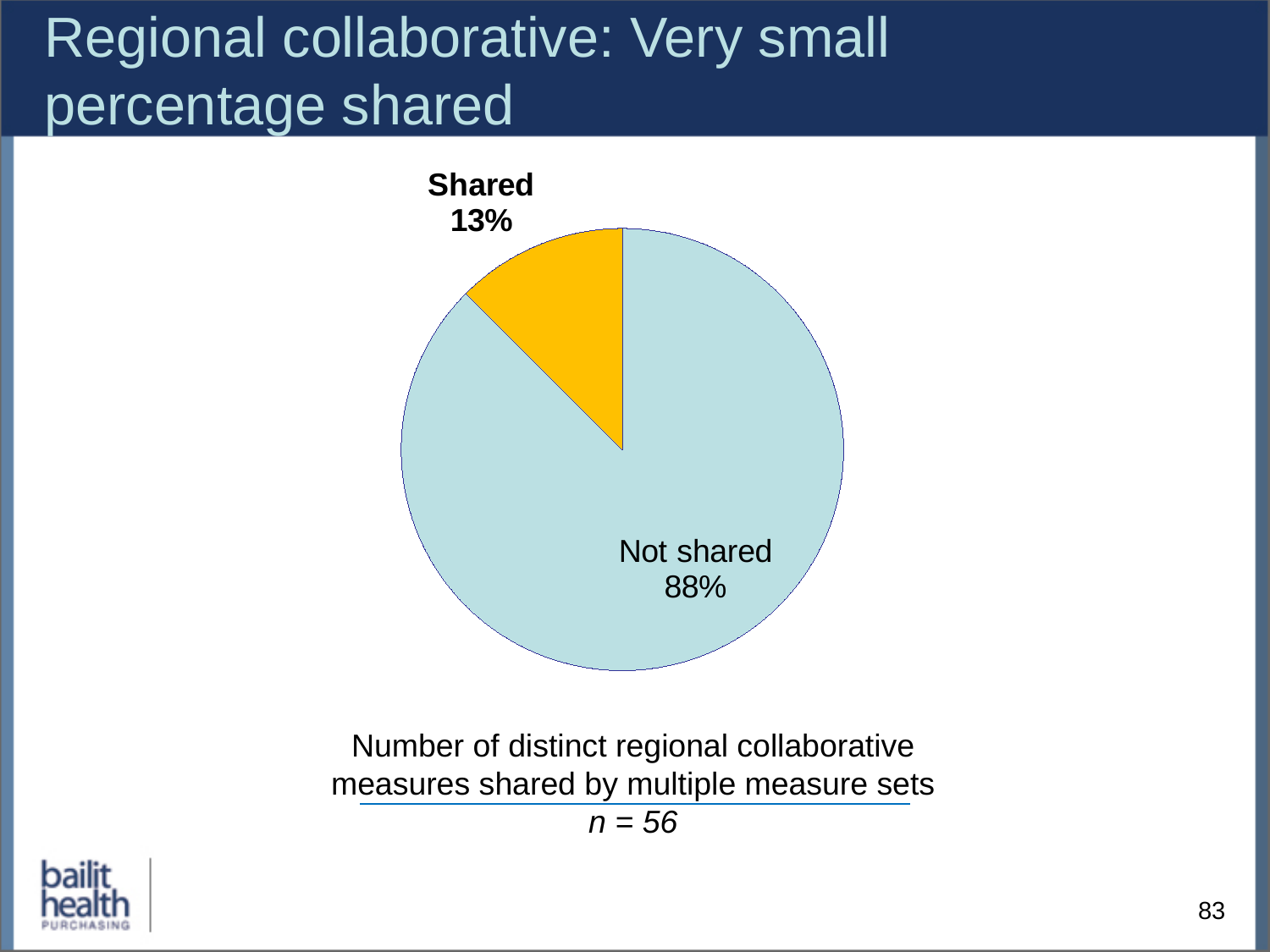

# Regional collaborative: Very small percentage shared

### Chart

| Category | Column1 |
|---|---|
| Not shared | 49.0 |
| Shared | 7.0 |
Number of distinct regional collaborative measures shared by multiple measure sets
n = 56
83